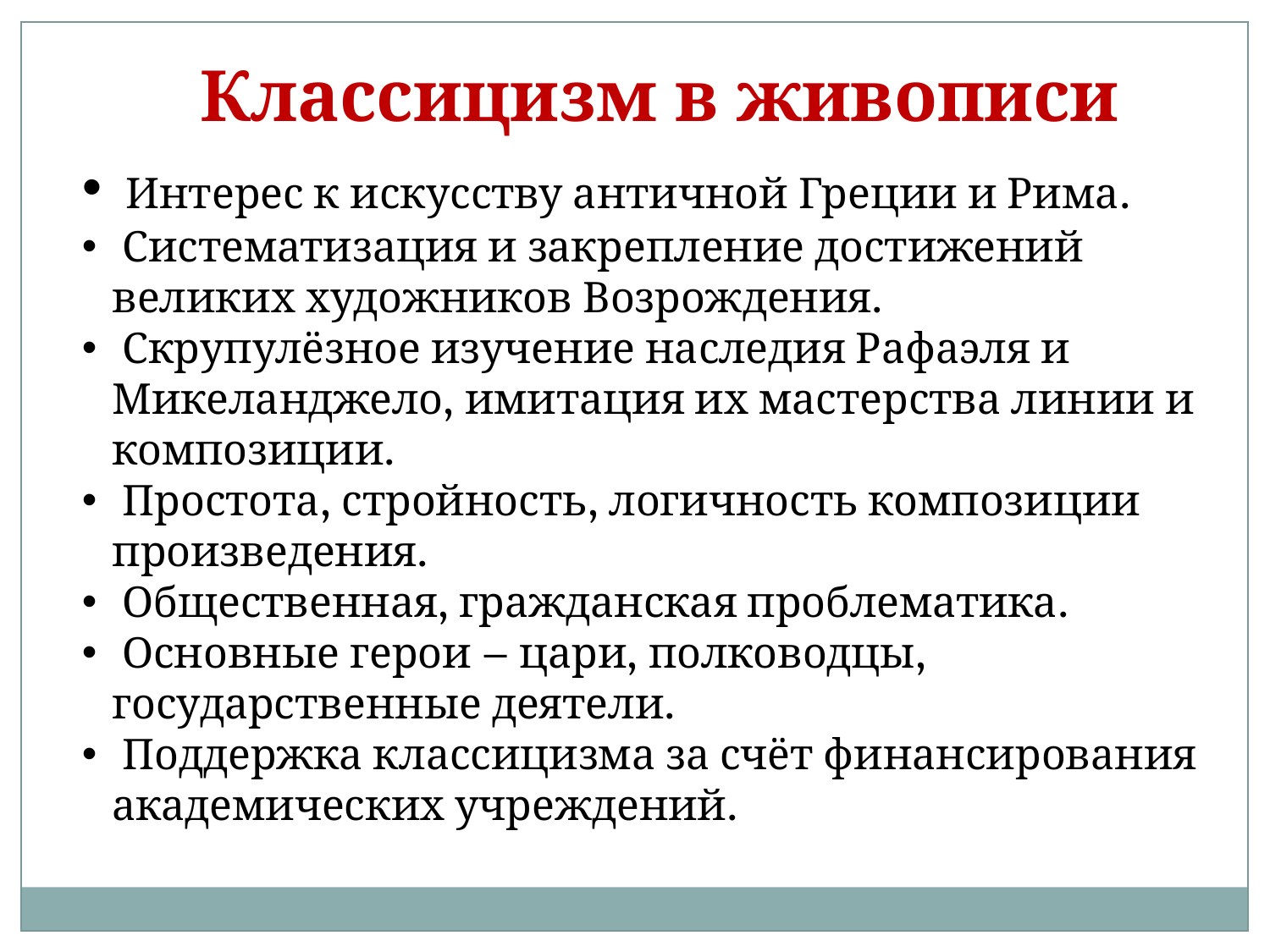

Классицизм в живописи
 Интерес к искусству античной Греции и Рима.
 Систематизация и закрепление достижений великих художников Возрождения.
 Скрупулёзное изучение наследия Рафаэля и Микеланджело, имитация их мастерства линии и композиции.
 Простота, стройность, логичность композиции произведения.
 Общественная, гражданская проблематика.
 Основные герои – цари, полководцы, государственные деятели.
 Поддержка классицизма за счёт финансирования академических учреждений.